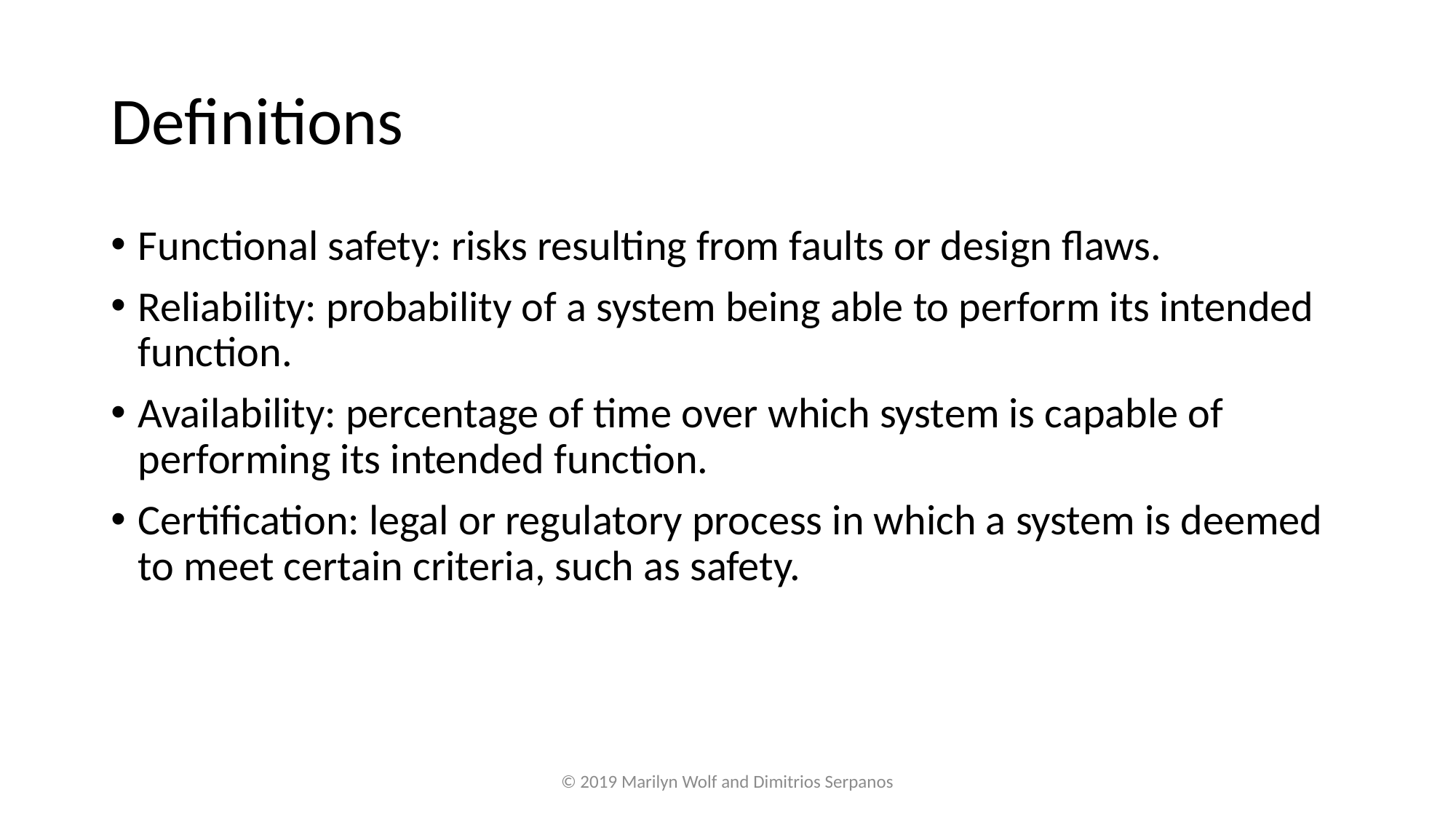

# Definitions
Functional safety: risks resulting from faults or design flaws.
Reliability: probability of a system being able to perform its intended function.
Availability: percentage of time over which system is capable of performing its intended function.
Certification: legal or regulatory process in which a system is deemed to meet certain criteria, such as safety.
© 2019 Marilyn Wolf and Dimitrios Serpanos